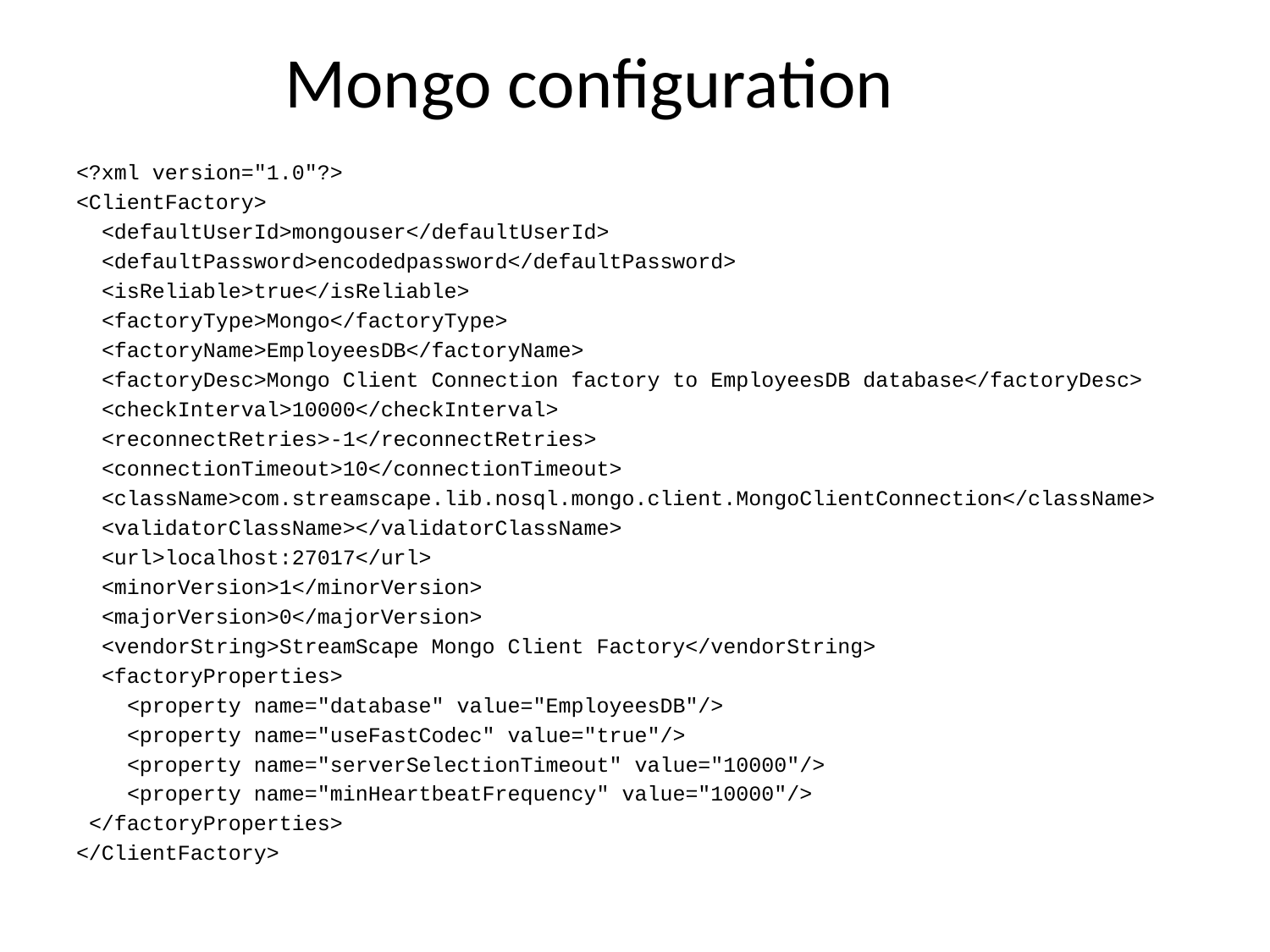

# Mongo configuration
<?xml version="1.0"?>
<ClientFactory>
  <defaultUserId>mongouser</defaultUserId>
  <defaultPassword>encodedpassword</defaultPassword>
  <isReliable>true</isReliable>
  <factoryType>Mongo</factoryType>
  <factoryName>EmployeesDB</factoryName>
  <factoryDesc>Mongo Client Connection factory to EmployeesDB database</factoryDesc>
  <checkInterval>10000</checkInterval>
  <reconnectRetries>-1</reconnectRetries>
  <connectionTimeout>10</connectionTimeout>
  <className>com.streamscape.lib.nosql.mongo.client.MongoClientConnection</className>
  <validatorClassName></validatorClassName>
  <url>localhost:27017</url>
  <minorVersion>1</minorVersion>
  <majorVersion>0</majorVersion>
  <vendorString>StreamScape Mongo Client Factory</vendorString>
  <factoryProperties>
    <property name="database" value="EmployeesDB"/>
    <property name="useFastCodec" value="true"/>
    <property name="serverSelectionTimeout" value="10000"/>
    <property name="minHeartbeatFrequency" value="10000"/>
 </factoryProperties>
</ClientFactory>